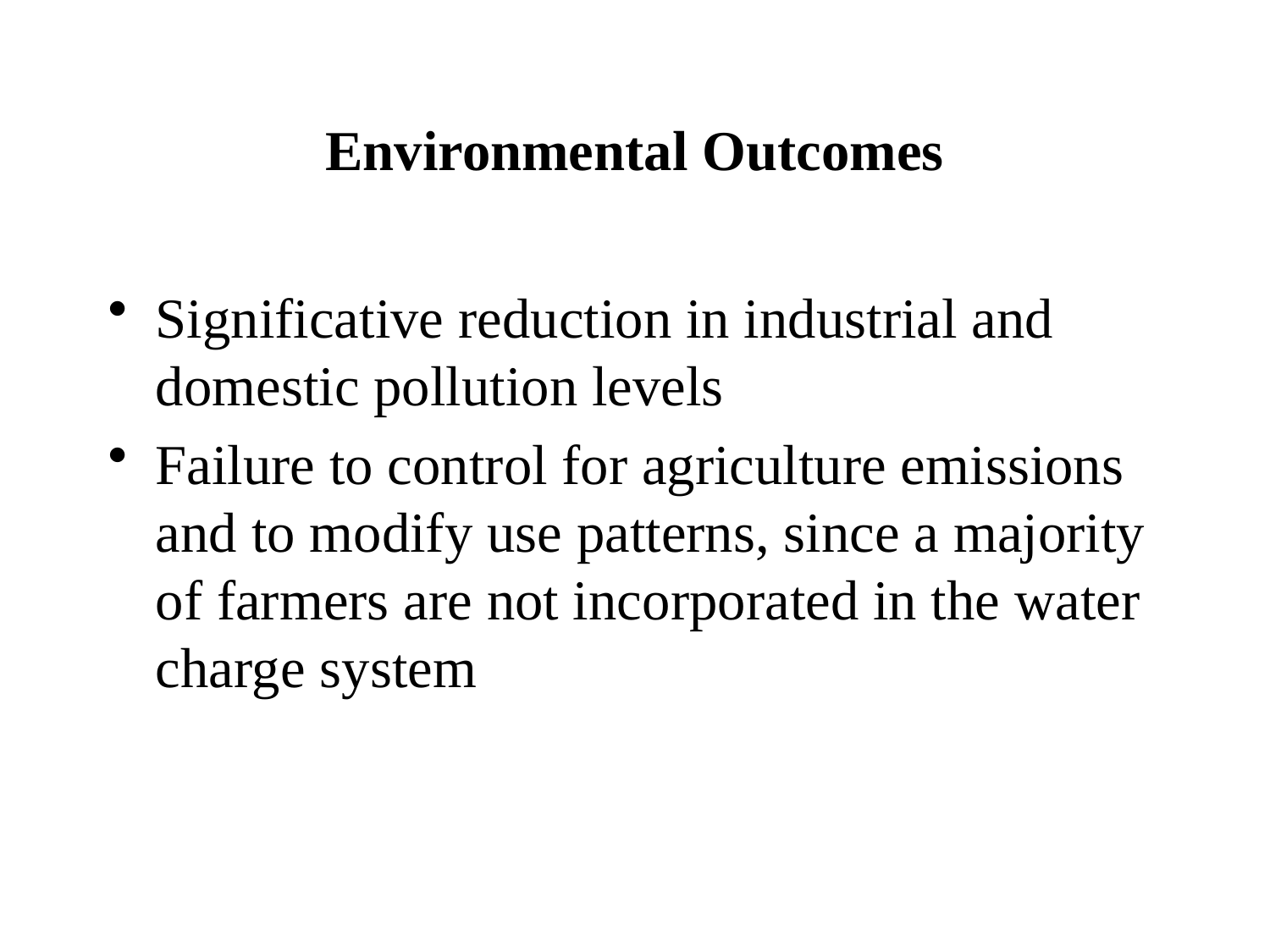

# Environmental Outcomes
Significative reduction in industrial and domestic pollution levels
Failure to control for agriculture emissions and to modify use patterns, since a majority of farmers are not incorporated in the water charge system